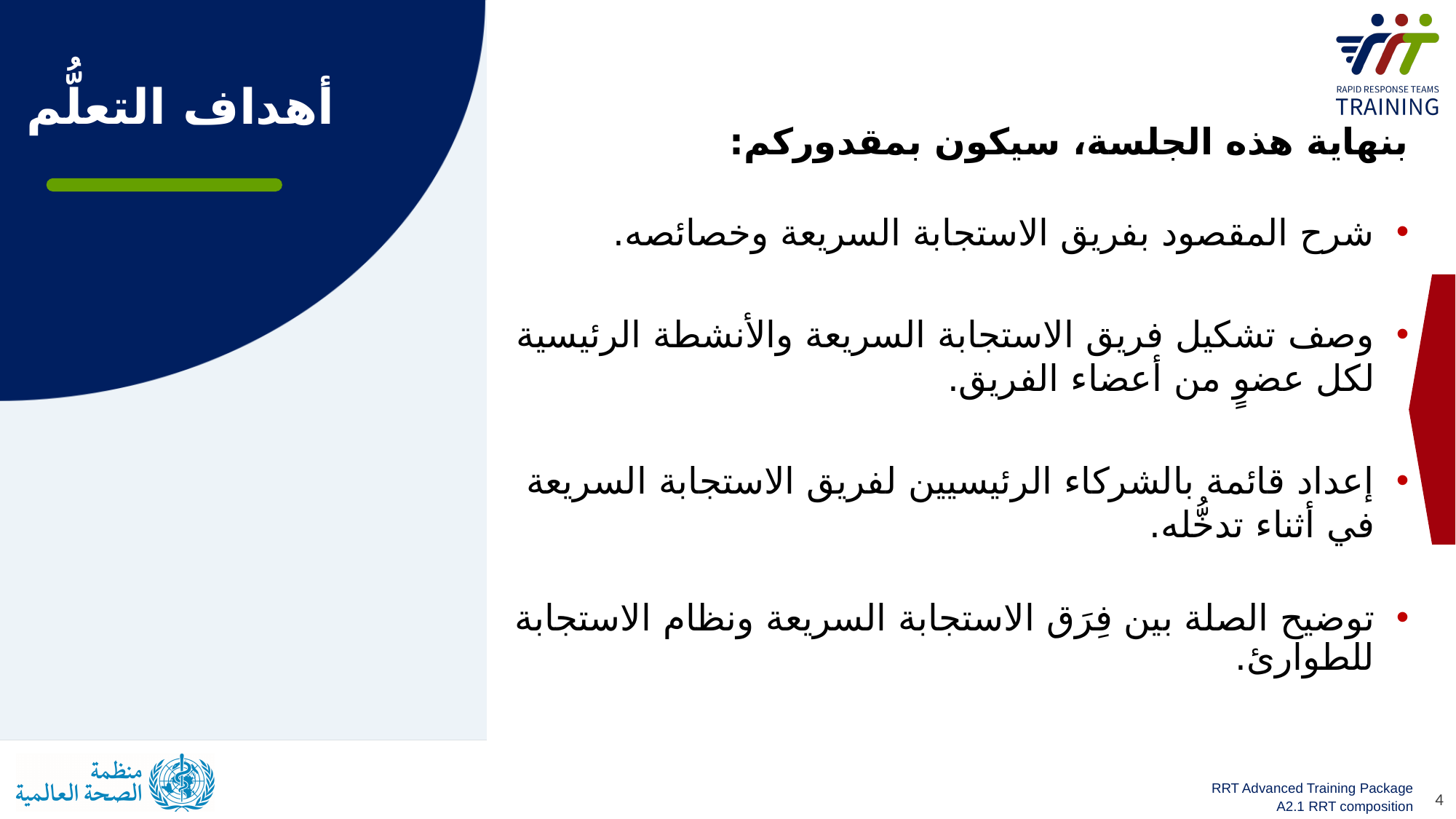

# أهداف التعلُّم
بنهاية هذه الجلسة، سيكون بمقدوركم:

شرح المقصود بفريق الاستجابة السريعة وخصائصه.

وصف تشكيل فريق الاستجابة السريعة والأنشطة الرئيسية لكل عضوٍ من أعضاء الفريق.

إعداد قائمة بالشركاء الرئيسيين لفريق الاستجابة السريعة في أثناء تدخُّله.

توضيح الصلة بين فِرَق الاستجابة السريعة ونظام الاستجابة للطوارئ.

4